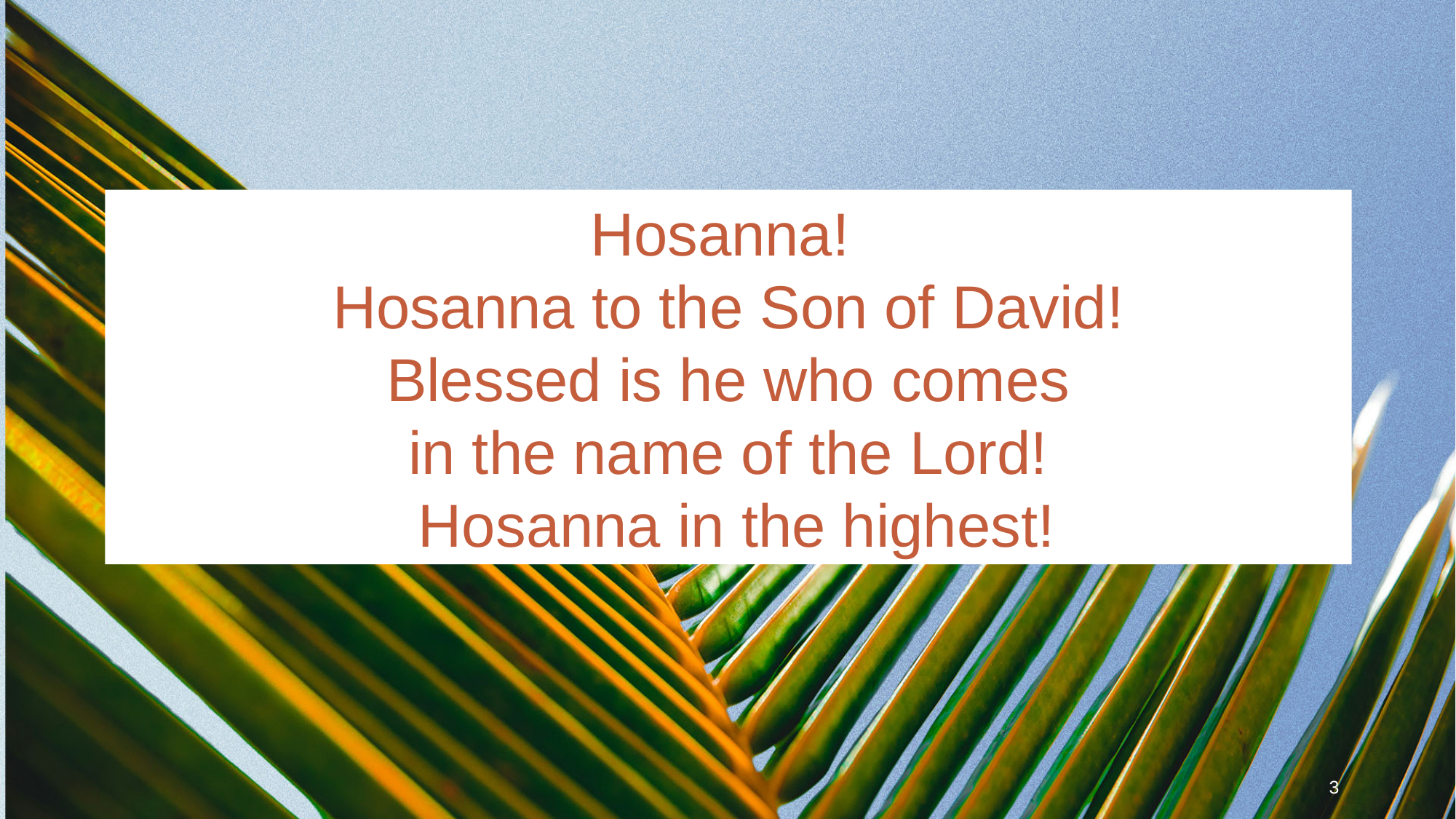

Hosanna!
Hosanna to the Son of David!
 Blessed is he who comes
in the name of the Lord!
 Hosanna in the highest!

3